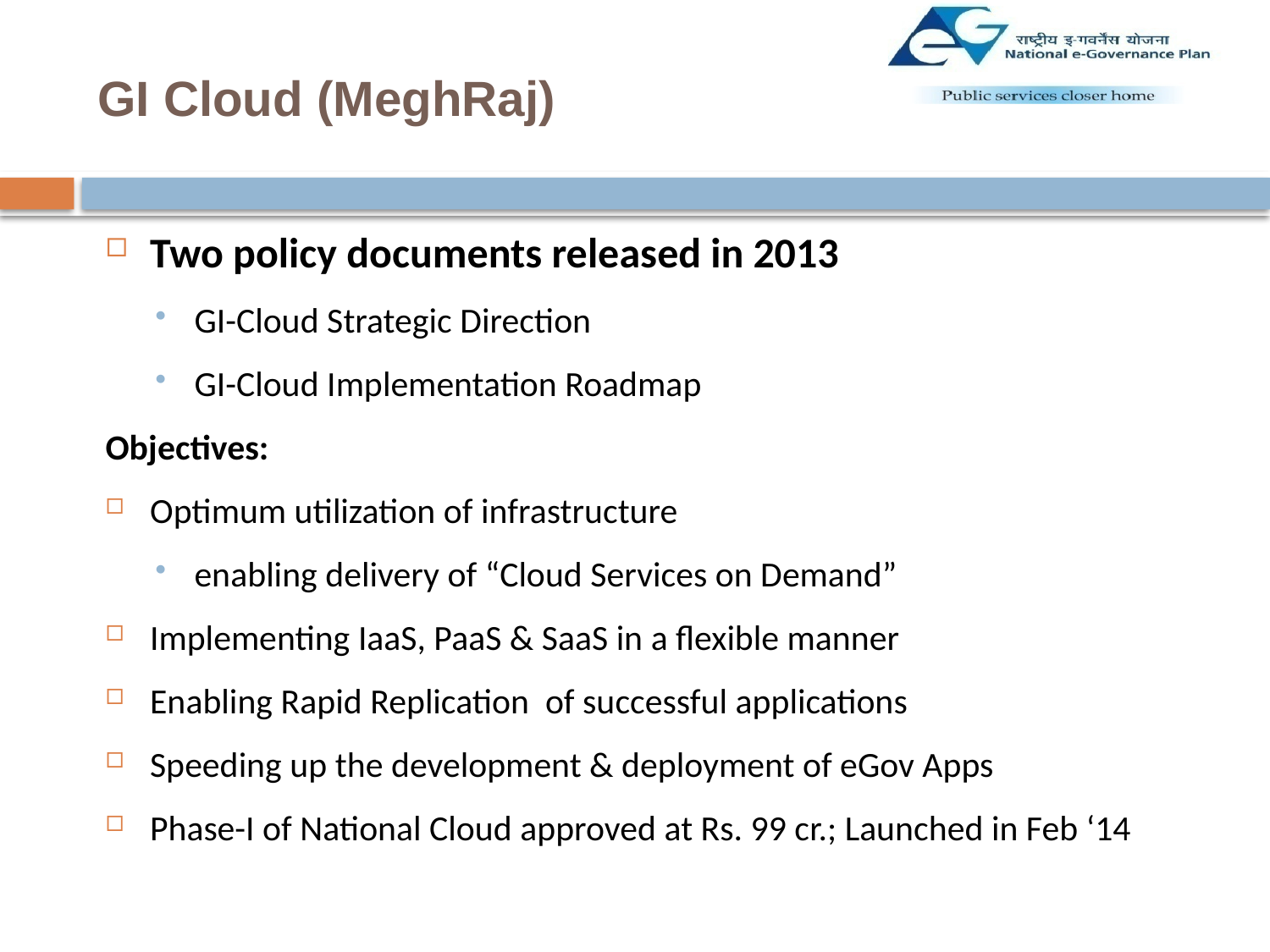

# GI Cloud (MeghRaj)
Two policy documents released in 2013
GI-Cloud Strategic Direction
GI-Cloud Implementation Roadmap
Objectives:
Optimum utilization of infrastructure
enabling delivery of “Cloud Services on Demand”
Implementing IaaS, PaaS & SaaS in a flexible manner
Enabling Rapid Replication  of successful applications
Speeding up the development & deployment of eGov Apps
Phase-I of National Cloud approved at Rs. 99 cr.; Launched in Feb ‘14